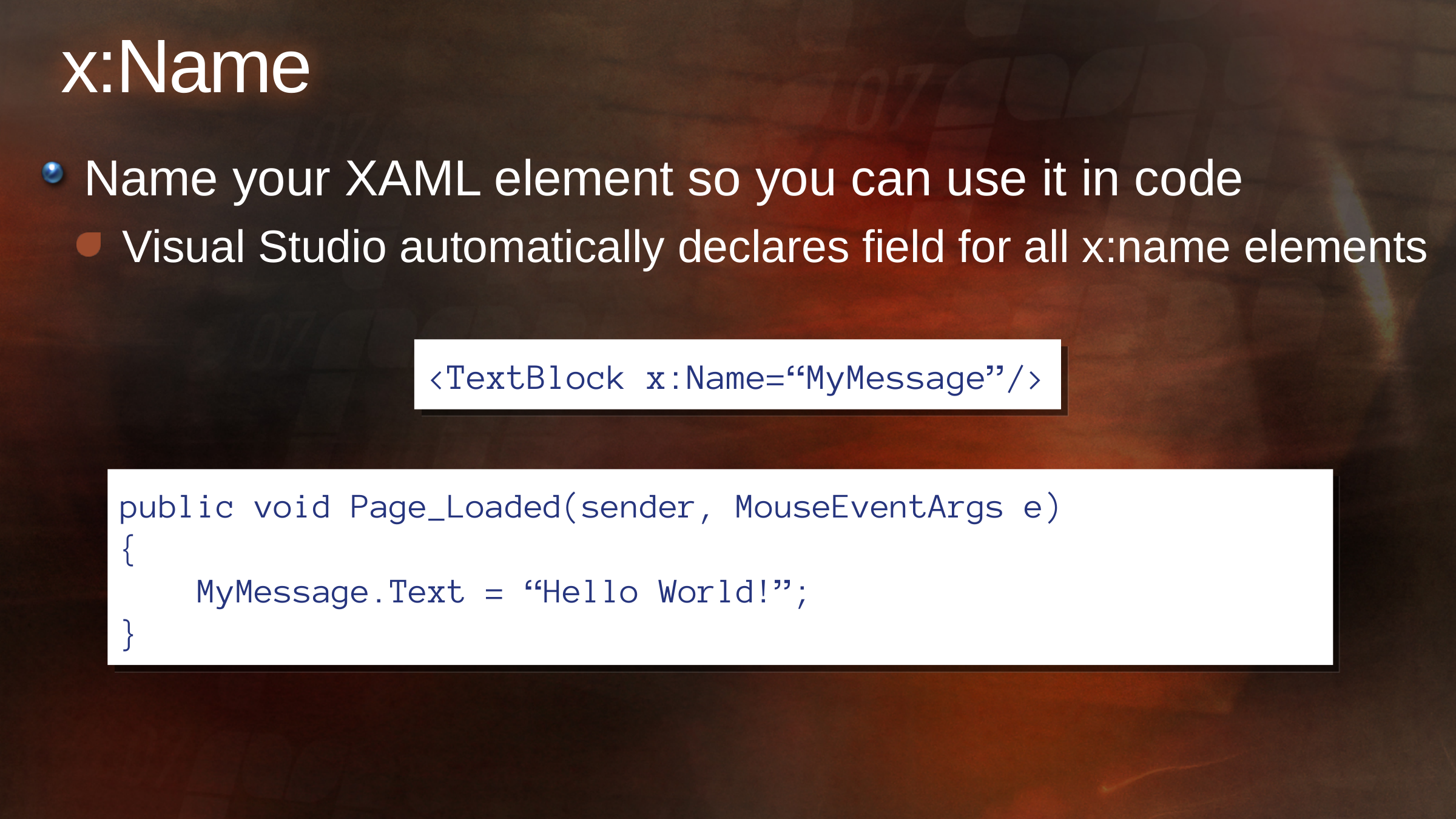

# x:Name
Name your XAML element so you can use it in code
Visual Studio automatically declares field for all x:name elements
<TextBlock x:Name=“MyMessage”/>
public void Page_Loaded(sender, MouseEventArgs e)
{
    MyMessage.Text = “Hello World!”;
}